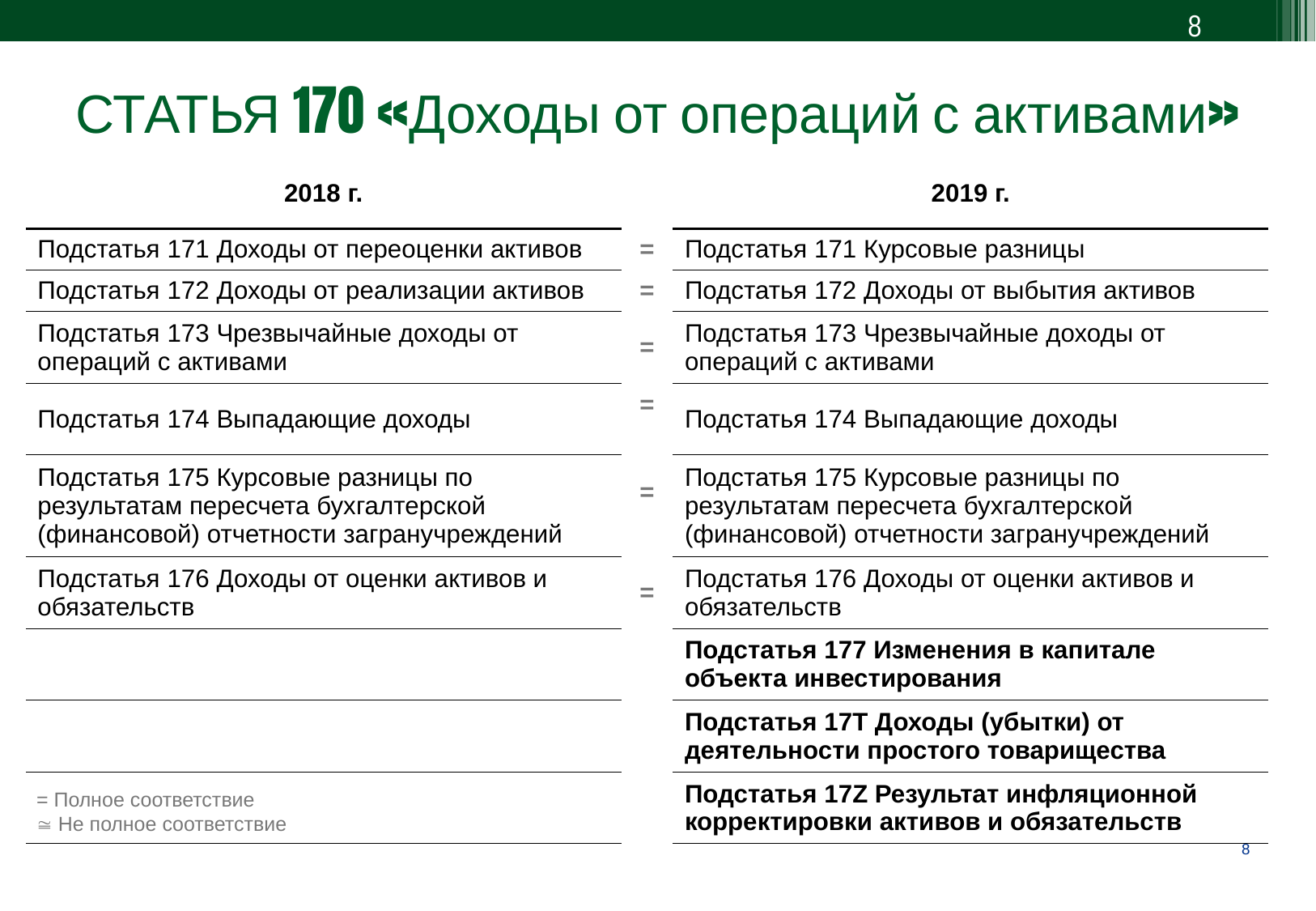

8
СТАТЬЯ 170 «Доходы от операций с активами»
| 2018 г. |  | 2019 г. |
| --- | --- | --- |
| Подстатья 171 Доходы от переоценки активов | = | Подстатья 171 Курсовые разницы |
| Подстатья 172 Доходы от реализации активов | = | Подстатья 172 Доходы от выбытия активов |
| Подстатья 173 Чрезвычайные доходы от операций с активами | = | Подстатья 173 Чрезвычайные доходы от операций с активами |
| Подстатья 174 Выпадающие доходы | = | Подстатья 174 Выпадающие доходы |
| Подстатья 175 Курсовые разницы по результатам пересчета бухгалтерской (финансовой) отчетности загранучреждений | = | Подстатья 175 Курсовые разницы по результатам пересчета бухгалтерской (финансовой) отчетности загранучреждений |
| Подстатья 176 Доходы от оценки активов и обязательств | = | Подстатья 176 Доходы от оценки активов и обязательств |
|  |  | Подстатья 177 Изменения в капитале объекта инвестирования |
|  |  | Подстатья 17T Доходы (убытки) от деятельности простого товарищества |
|  |  | Подстатья 17Z Результат инфляционной корректировки активов и обязательств |
= Полное соответствие
≅ Не полное соответствие